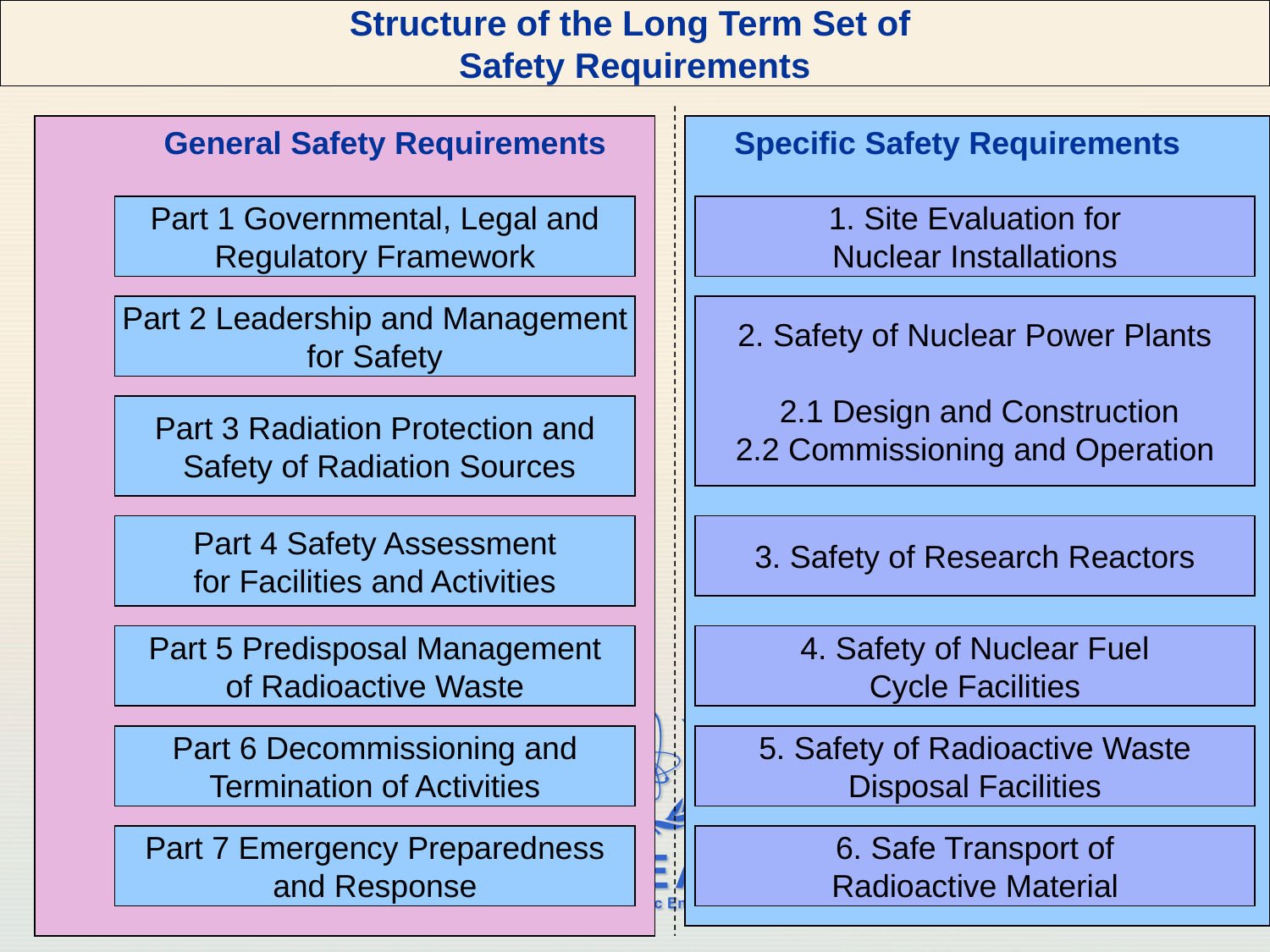

Structure of the Long Term Set of
Safety Requirements

General Safety Requirements

Specific Safety Requirements
Part 1 Governmental, Legal and
Regulatory Framework
1. Site Evaluation for
Nuclear Installations
Part 2 Leadership and Management
for Safety
2. Safety of Nuclear Power Plants

 2.1 Design and Construction
2.2 Commissioning and Operation
B. Design of Nuclear Power Plants
Part 3 Radiation Protection and
 Safety of Radiation Sources
Part 4 Safety Assessment
for Facilities and Activities
3. Safety of Research Reactors
Part 5 Predisposal Management
of Radioactive Waste
4. Safety of Nuclear Fuel
Cycle Facilities
Part 6 Decommissioning and
Termination of Activities
5. Safety of Radioactive Waste
Disposal Facilities
Part 7 Emergency Preparedness
and Response
6. Safe Transport of
Radioactive Material